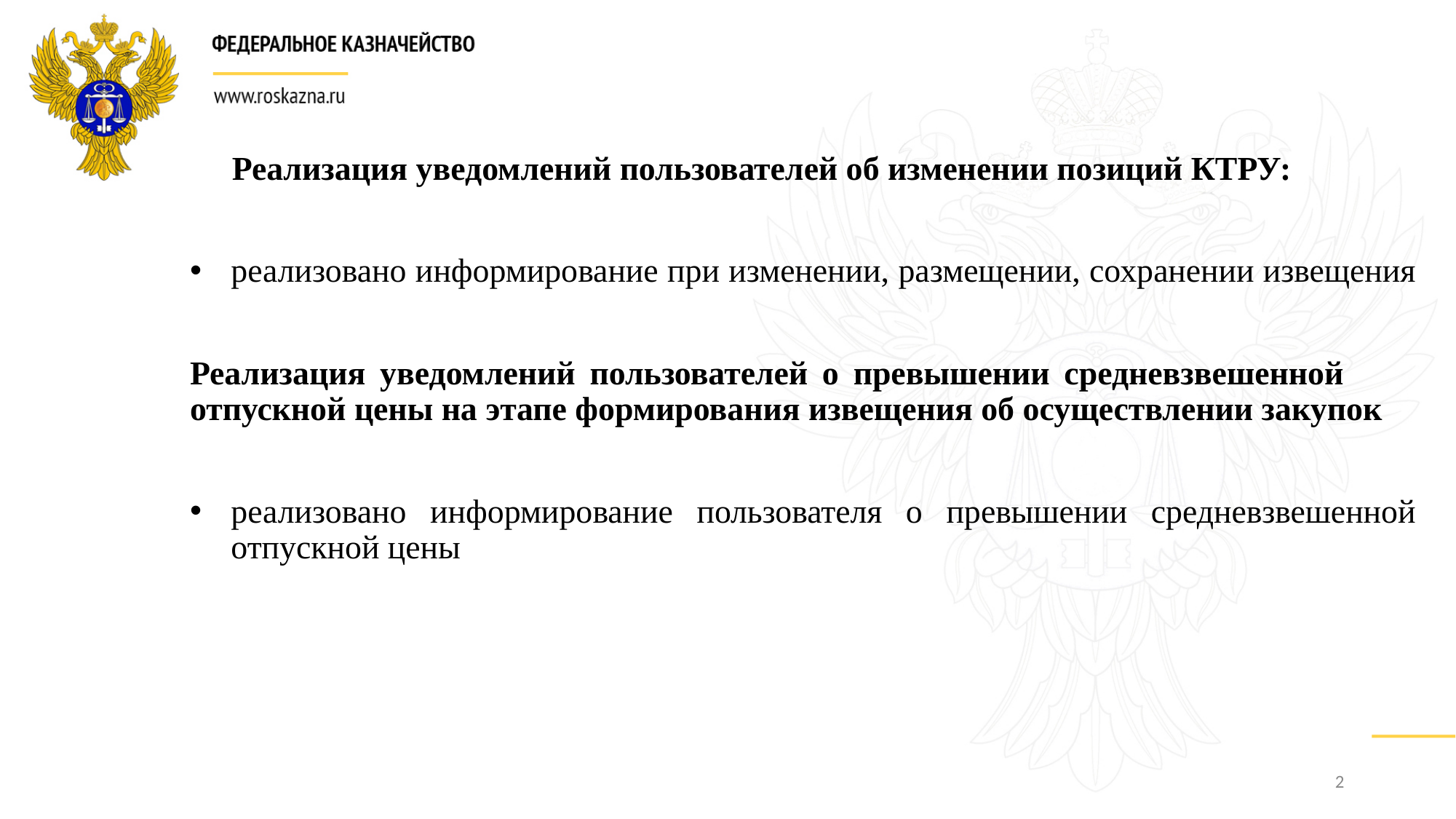

Реализация уведомлений пользователей об изменении позиций КТРУ:

реализовано информирование при изменении, размещении, сохранении извещения

Реализация уведомлений пользователей о превышении средневзвешенной      отпускной цены на этапе формирования извещения об осуществлении закупок

реализовано информирование пользователя о превышении средневзвешенной отпускной цены

2